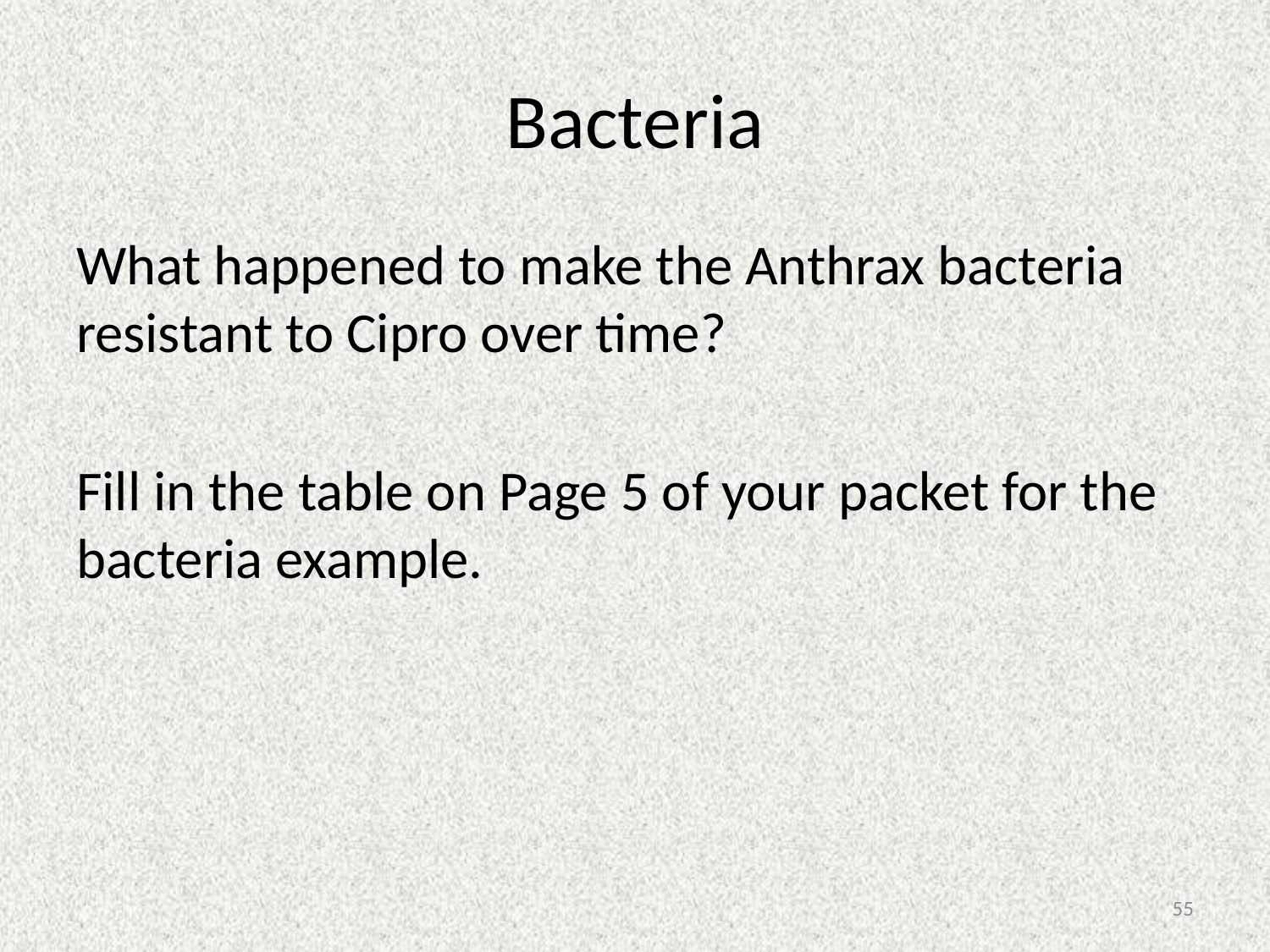

# Bacteria
What happened to make the Anthrax bacteria resistant to Cipro over time?

Fill in the table on Page 5 of your packet for the bacteria example.
55